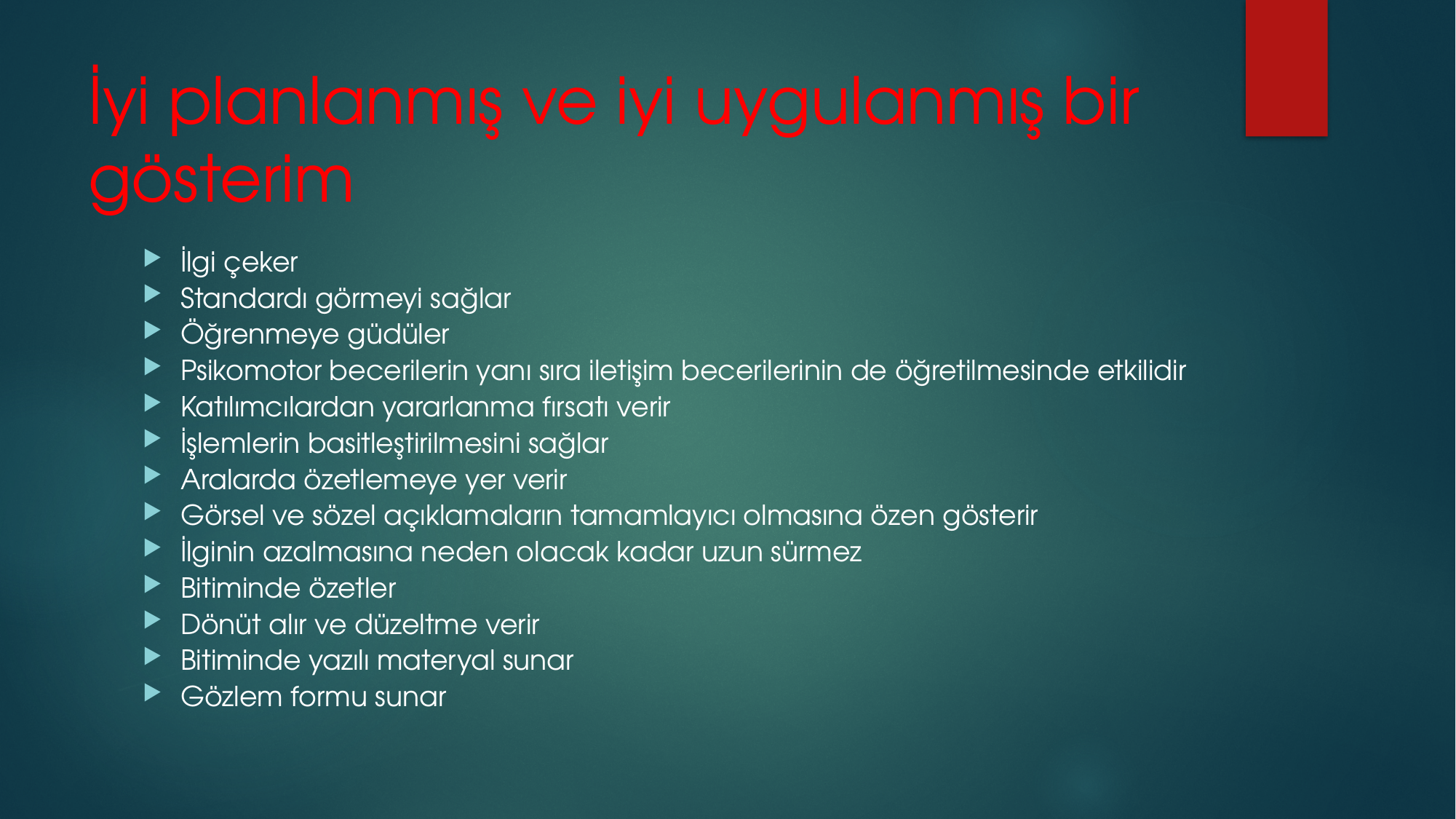

# İyi planlanmış ve iyi uygulanmış bir gösterim
İlgi çeker
Standardı görmeyi sağlar
Öğrenmeye güdüler
Psikomotor becerilerin yanı sıra iletişim becerilerinin de öğretilmesinde etkilidir
Katılımcılardan yararlanma fırsatı verir
İşlemlerin basitleştirilmesini sağlar
Aralarda özetlemeye yer verir
Görsel ve sözel açıklamaların tamamlayıcı olmasına özen gösterir
İlginin azalmasına neden olacak kadar uzun sürmez
Bitiminde özetler
Dönüt alır ve düzeltme verir
Bitiminde yazılı materyal sunar
Gözlem formu sunar